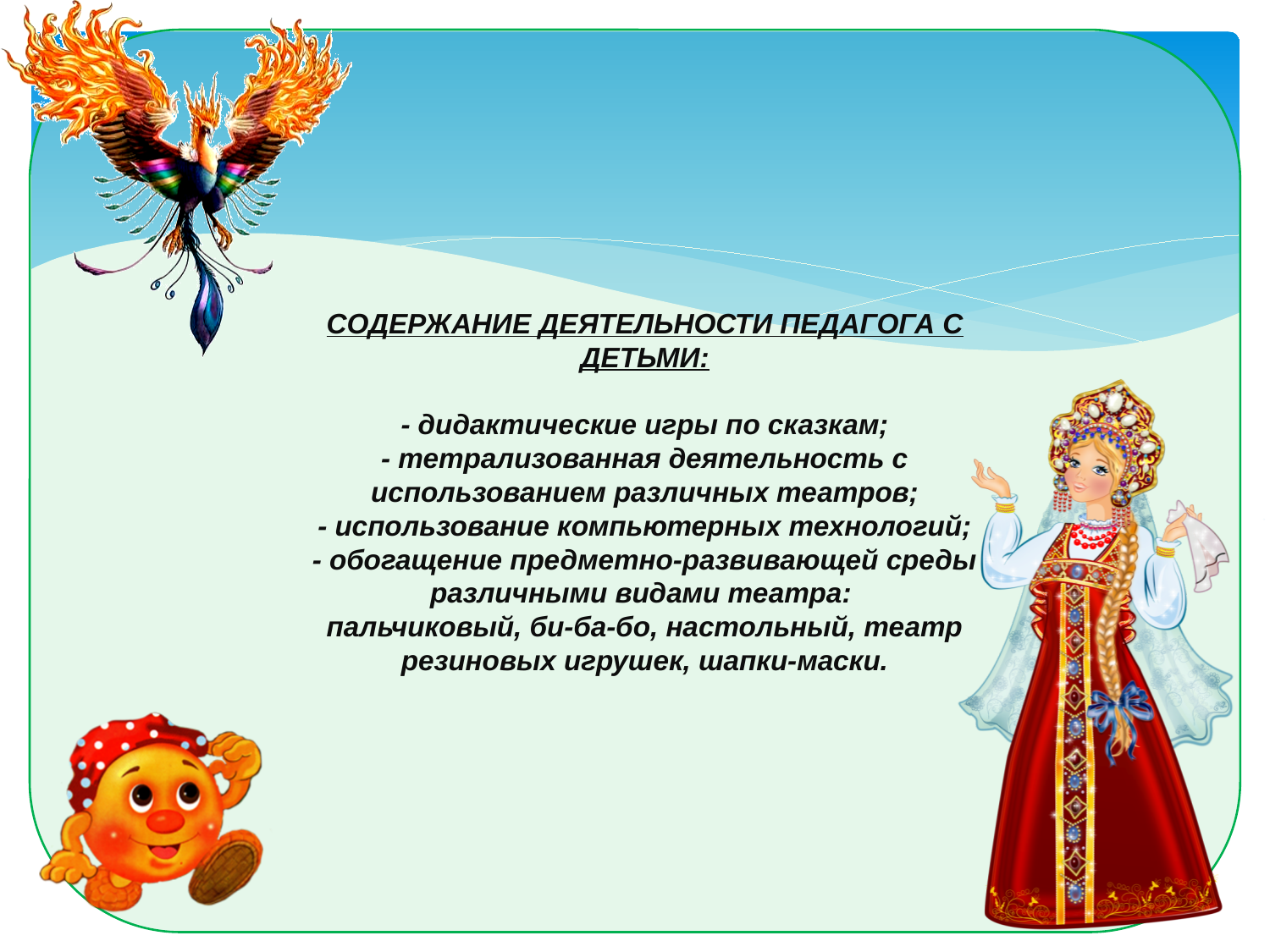

# СОДЕРЖАНИЕ ДЕЯТЕЛЬНОСТИ ПЕДАГОГА С ДЕТЬМИ: - дидактические игры по сказкам; - тетрализованная деятельность с использованием различных театров; - использование компьютерных технологий; - обогащение предметно-развивающей среды различными видами театра: пальчиковый, би-ба-бо, настольный, театр резиновых игрушек, шапки-маски.